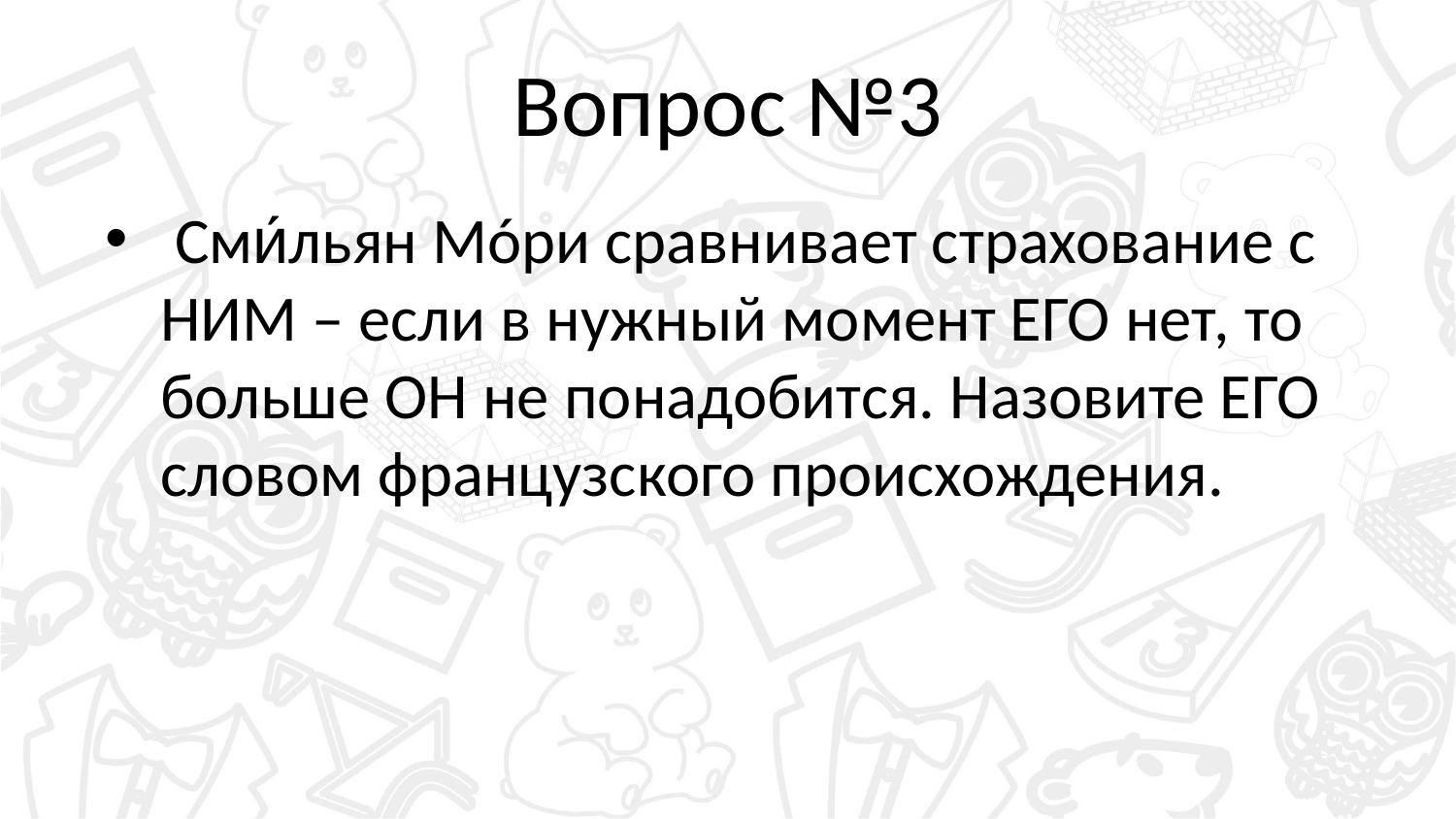

# Вопрос №3
 Сми́льян Мóри сравнивает страхование с НИМ – если в нужный момент ЕГО нет, то больше ОН не понадобится. Назовите ЕГО словом французского происхождения.